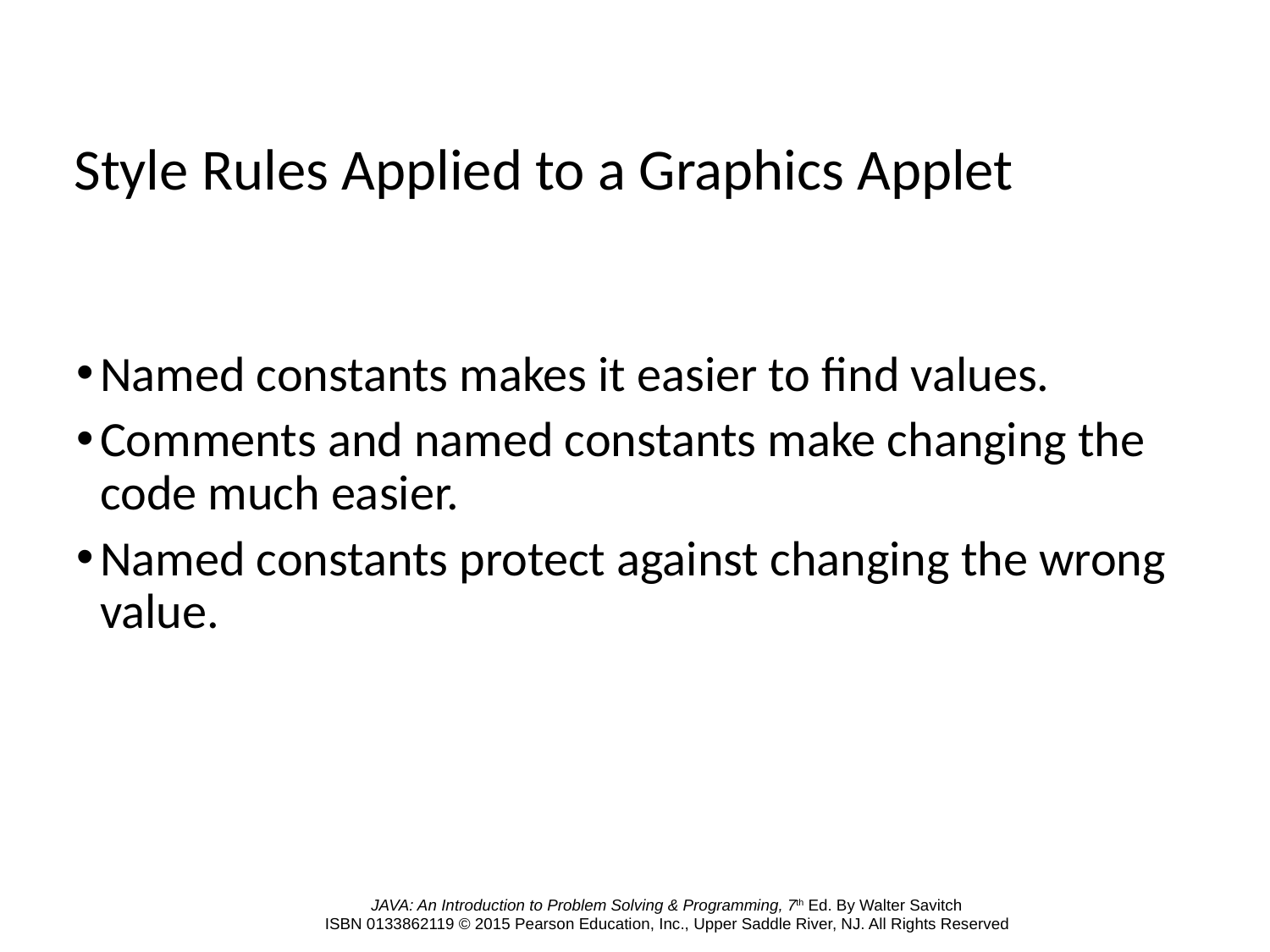

# Style Rules Applied to a Graphics Applet
Named constants makes it easier to find values.
Comments and named constants make changing the code much easier.
Named constants protect against changing the wrong value.